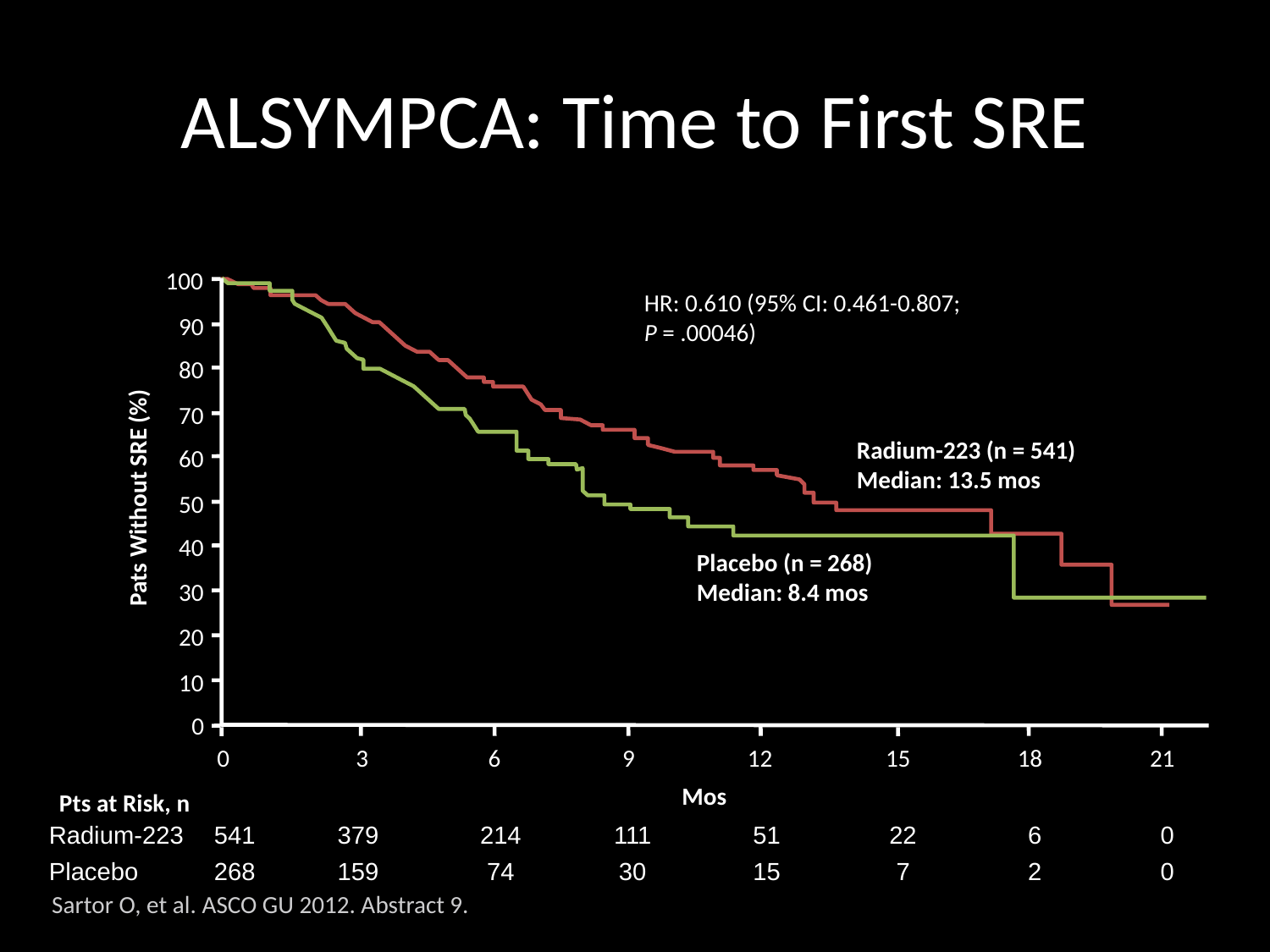

# ALSYMPCA: Time to First SRE
100

HR: 0.610 (95% CI: 0.461-0.807;
P = .00046)
90

80

70

Radium-223 (n = 541)
Median: 13.5 mos
60

Pats Without SRE (%)
50

40
Placebo (n = 268)
Median: 8.4 mos

30

20

10

0

0
3
6
9
12
15
18
21
Mos
Pts at Risk, n
| Radium-223 | 541 | 379 | 214 | 111 | 51 | 22 | 6 | 0 |
| --- | --- | --- | --- | --- | --- | --- | --- | --- |
| Placebo | 268 | 159 | 74 | 30 | 15 | 7 | 2 | 0 |
Sartor O, et al. ASCO GU 2012. Abstract 9.